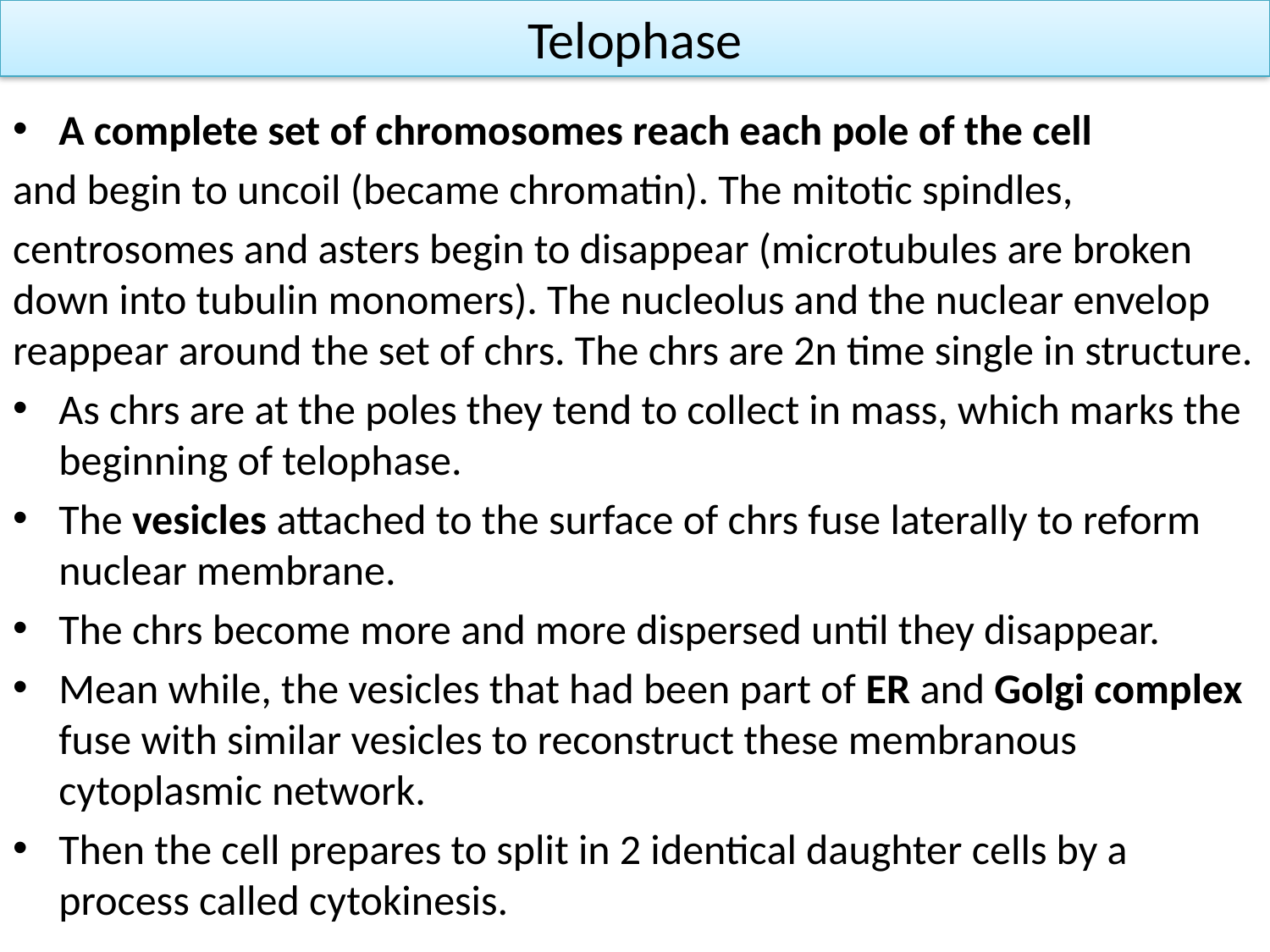

# Telophase
A complete set of chromosomes reach each pole of the cell
and begin to uncoil (became chromatin). The mitotic spindles,
centrosomes and asters begin to disappear (microtubules are broken down into tubulin monomers). The nucleolus and the nuclear envelop reappear around the set of chrs. The chrs are 2n time single in structure.
As chrs are at the poles they tend to collect in mass, which marks the beginning of telophase.
The vesicles attached to the surface of chrs fuse laterally to reform nuclear membrane.
The chrs become more and more dispersed until they disappear.
Mean while, the vesicles that had been part of ER and Golgi complex fuse with similar vesicles to reconstruct these membranous cytoplasmic network.
Then the cell prepares to split in 2 identical daughter cells by a process called cytokinesis.